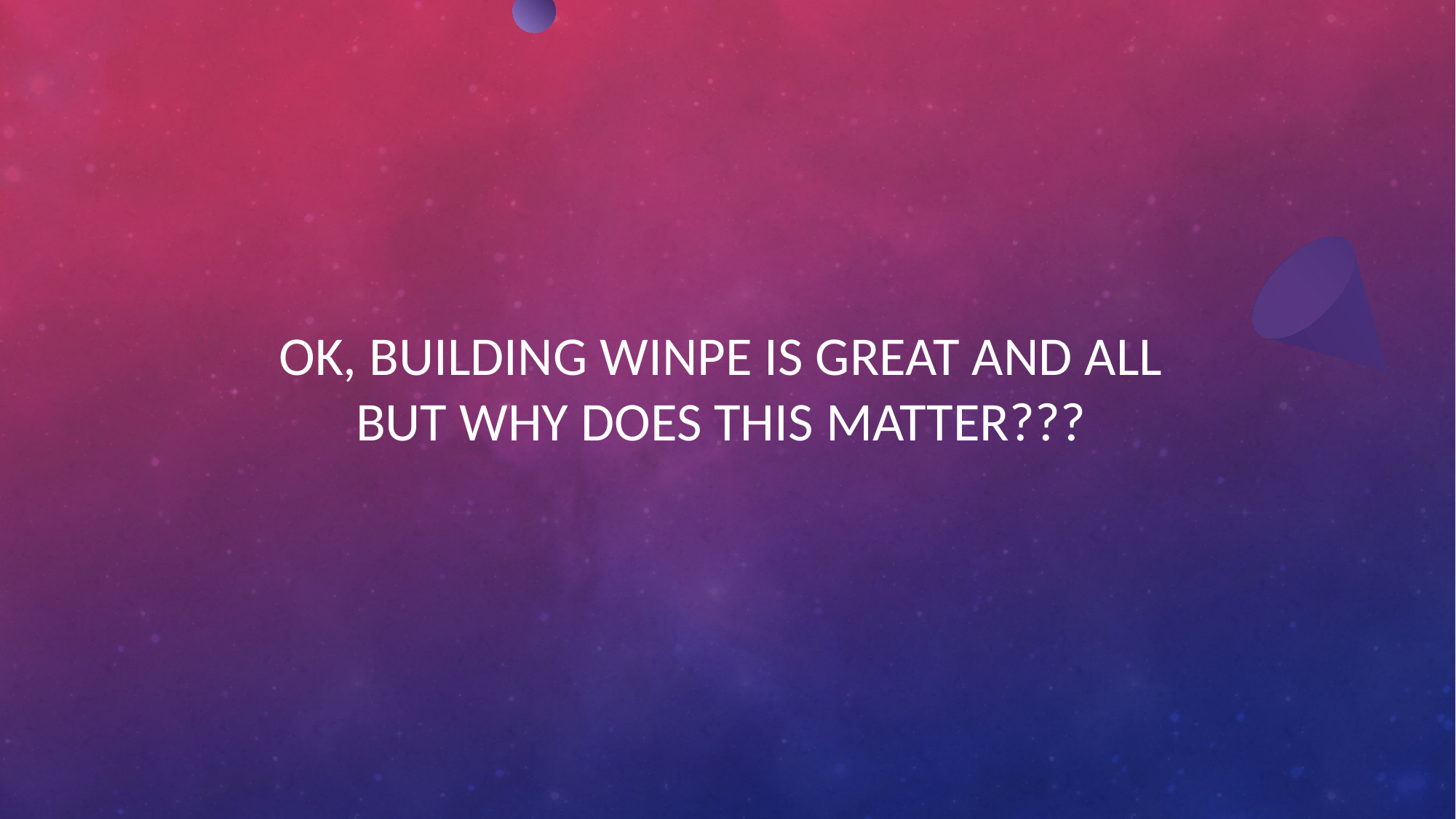

# Ok, Building WinPE is great and all but why does this matter???